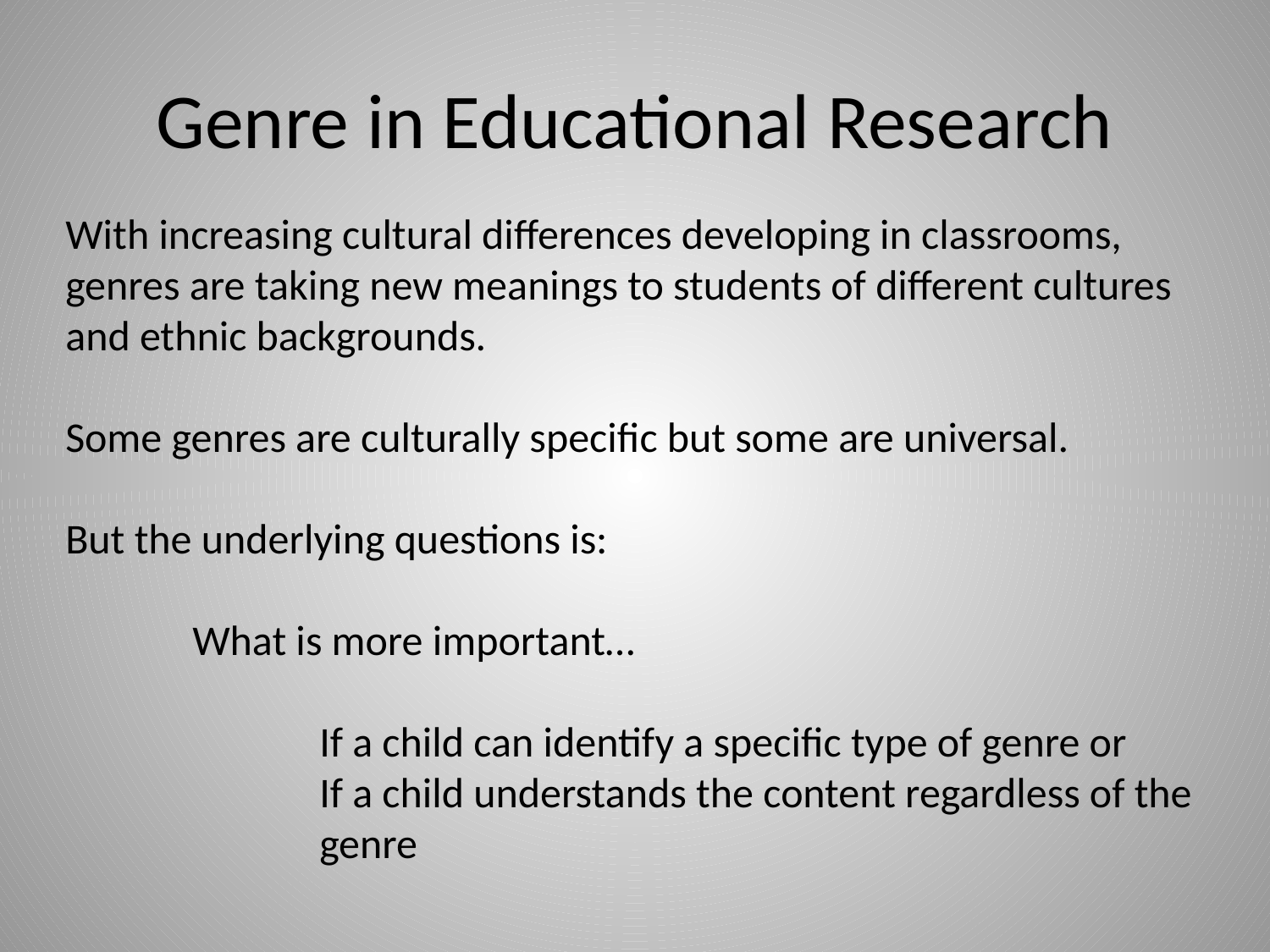

# Genre in Educational Research
With increasing cultural differences developing in classrooms, genres are taking new meanings to students of different cultures and ethnic backgrounds.

Some genres are culturally specific but some are universal.

But the underlying questions is:

	What is more important…

		If a child can identify a specific type of genre or
		If a child understands the content regardless of the 			genre